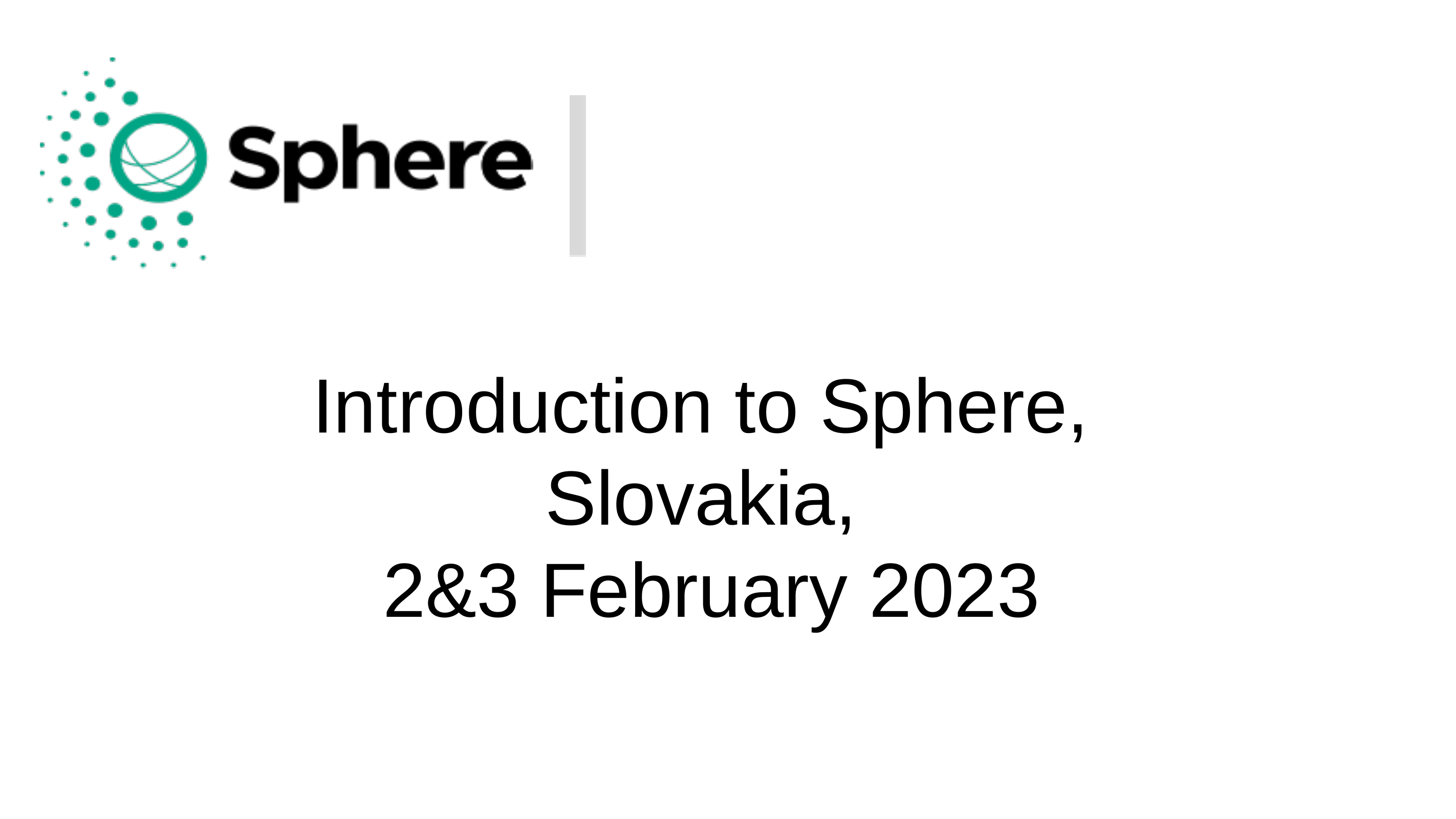

Introduction to Sphere,
Slovakia,
 2&3 February 2023